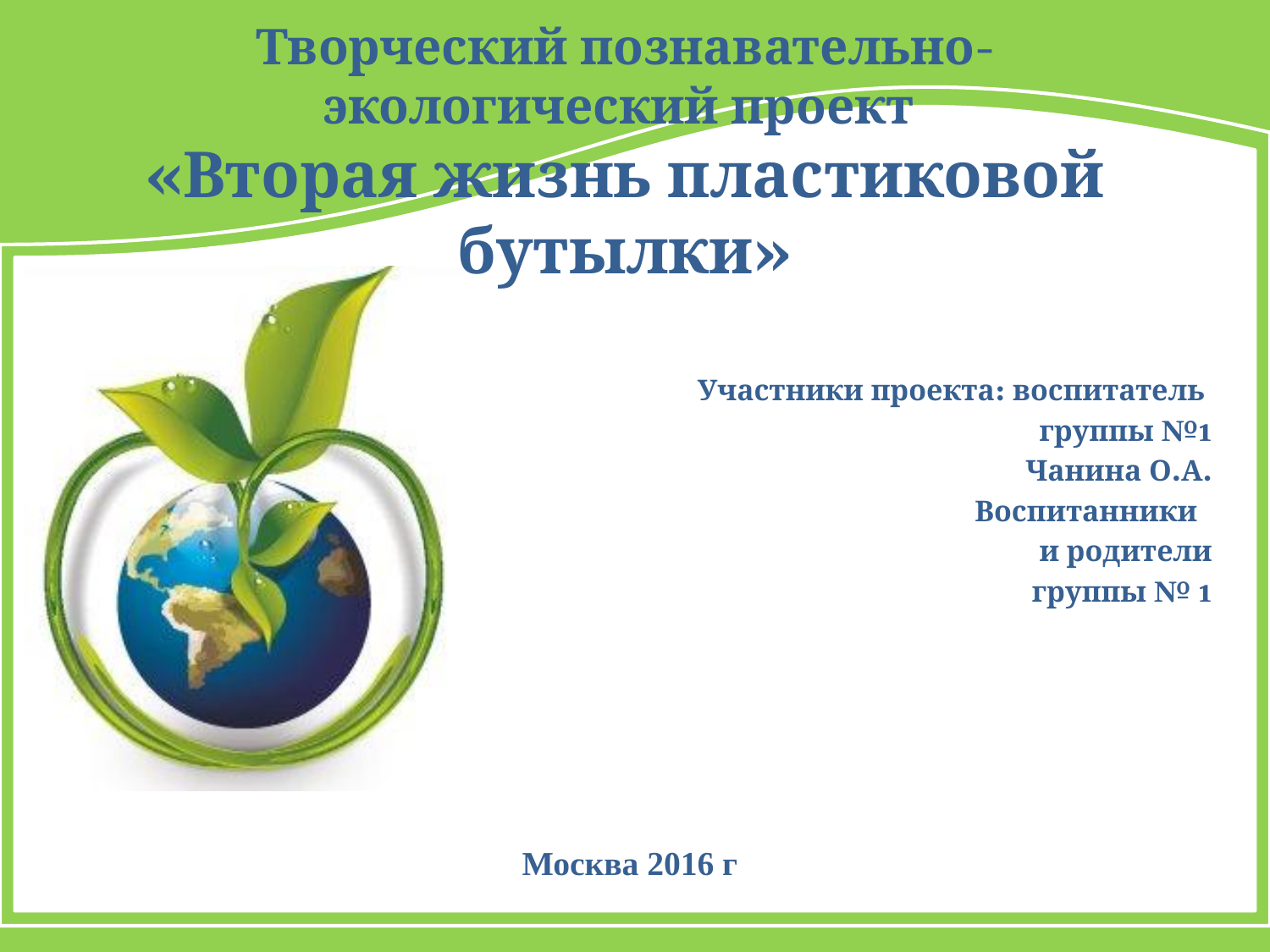

# Творческий познавательно-экологический проект «Вторая жизнь пластиковой бутылки»
Участники проекта: воспитатель
группы №1
Чанина О.А.
Воспитанники
и родители
группы № 1

Москва 2016 г